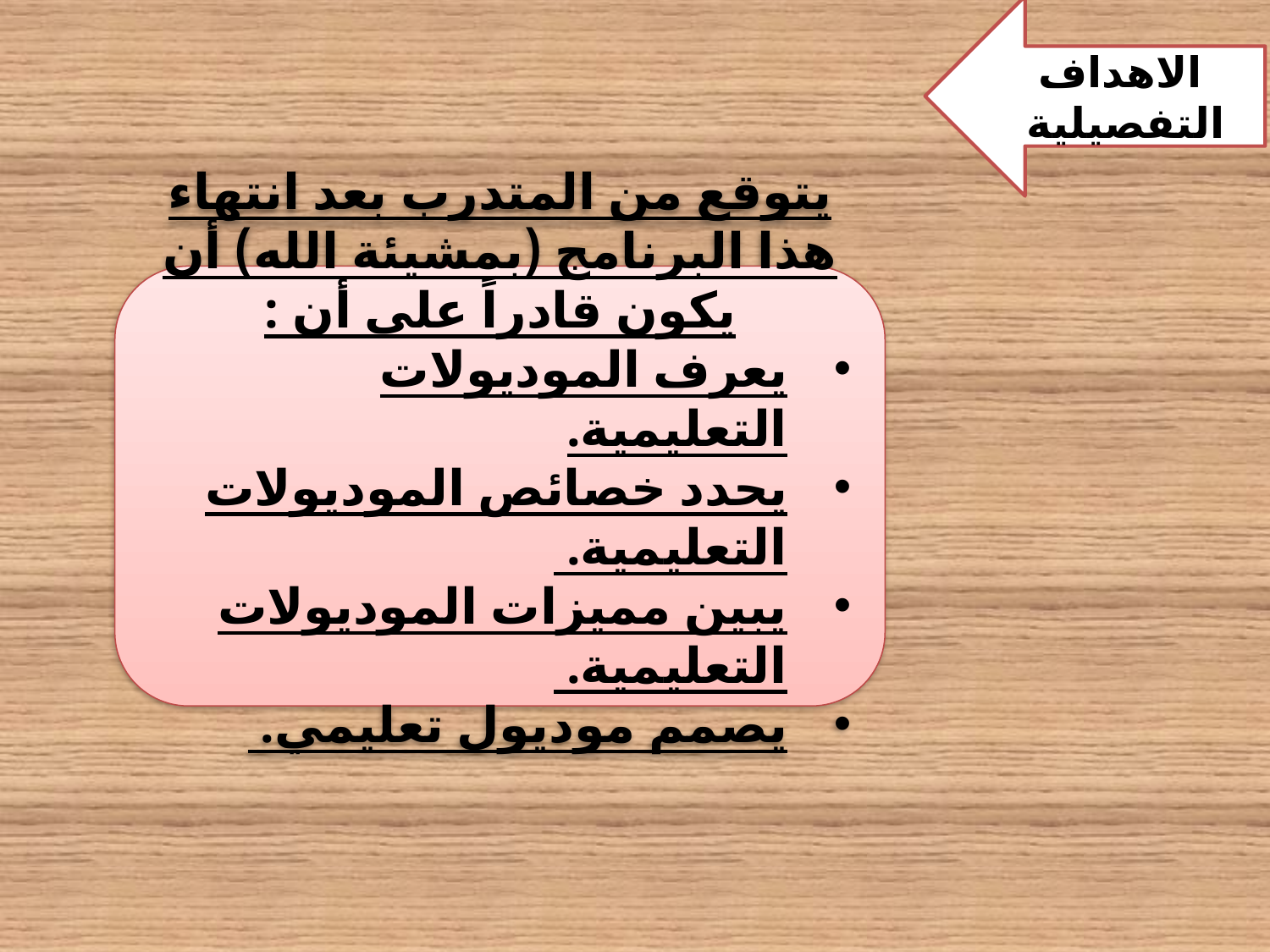

الاهداف التفصيلية

يتوقع من المتدرب بعد انتهاء هذا البرنامج (بمشيئة الله) أن يكون قادراً على أن :
يعرف الموديولات التعليمية.
يحدد خصائص الموديولات التعليمية.
يبين مميزات الموديولات التعليمية.
يصمم موديول تعليمي.